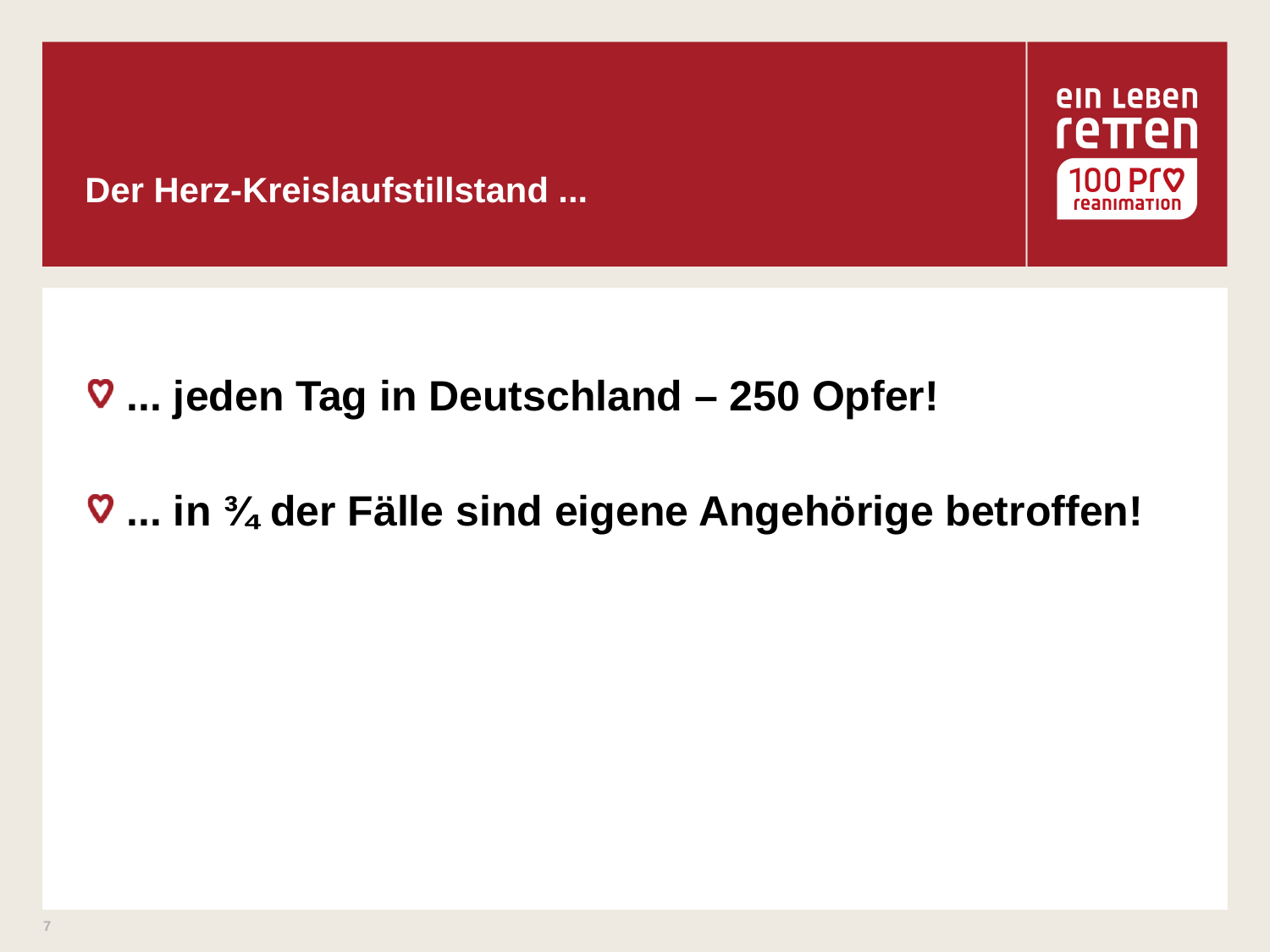

# Der Herz-Kreislaufstillstand ...

 ... jeden Tag in Deutschland – 250 Opfer!

 ... in ¾ der Fälle sind eigene Angehörige betroffen!

7